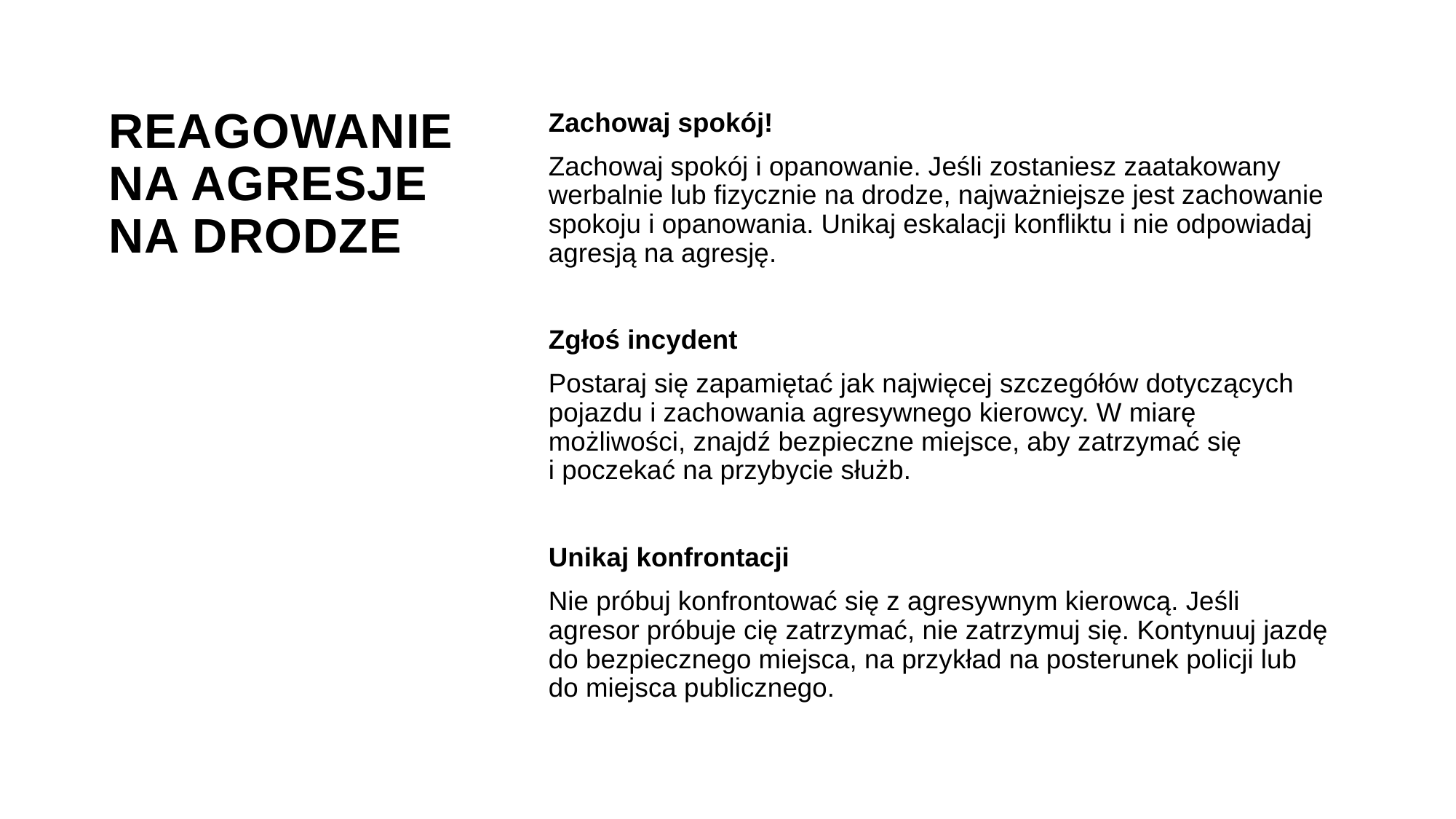

# Reagowanie na agresje na drodze
Zachowaj spokój!
Zachowaj spokój i opanowanie. Jeśli zostaniesz zaatakowany werbalnie lub fizycznie na drodze, najważniejsze jest zachowanie spokoju i opanowania. Unikaj eskalacji konfliktu i nie odpowiadaj agresją na agresję.

Zgłoś incydent
Postaraj się zapamiętać jak najwięcej szczegółów dotyczących pojazdu i zachowania agresywnego kierowcy. W miarę możliwości, znajdź bezpieczne miejsce, aby zatrzymać się i poczekać na przybycie służb.

Unikaj konfrontacji
Nie próbuj konfrontować się z agresywnym kierowcą. Jeśli agresor próbuje cię zatrzymać, nie zatrzymuj się. Kontynuuj jazdę do bezpiecznego miejsca, na przykład na posterunek policji lub do miejsca publicznego.